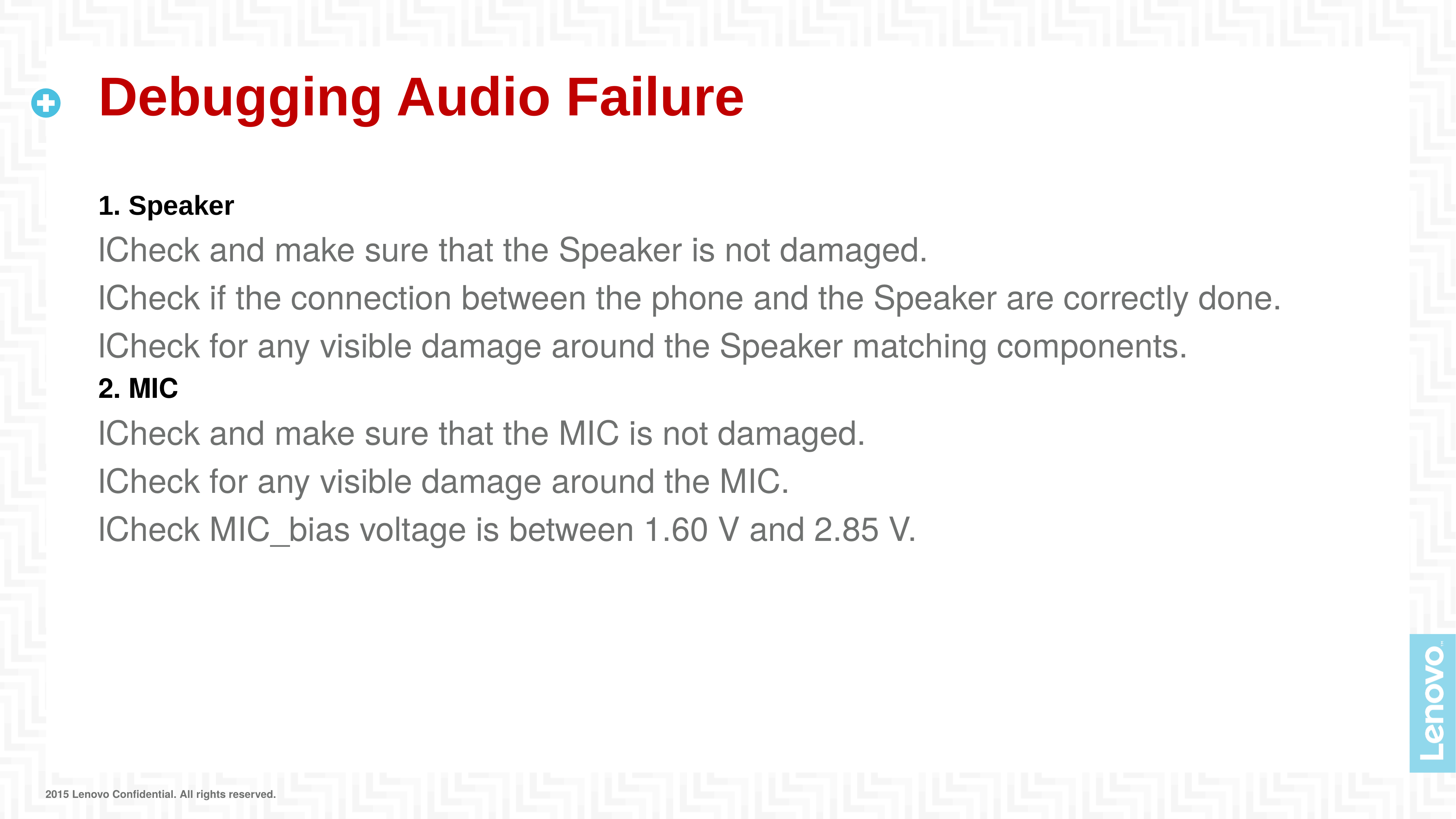

# Debugging Audio Failure
1. Speaker
lCheck and make sure that the Speaker is not damaged.
lCheck if the connection between the phone and the Speaker are correctly done.
lCheck for any visible damage around the Speaker matching components.
2. MIC
lCheck and make sure that the MIC is not damaged.
lCheck for any visible damage around the MIC.
lCheck MIC_bias voltage is between 1.60 V and 2.85 V.